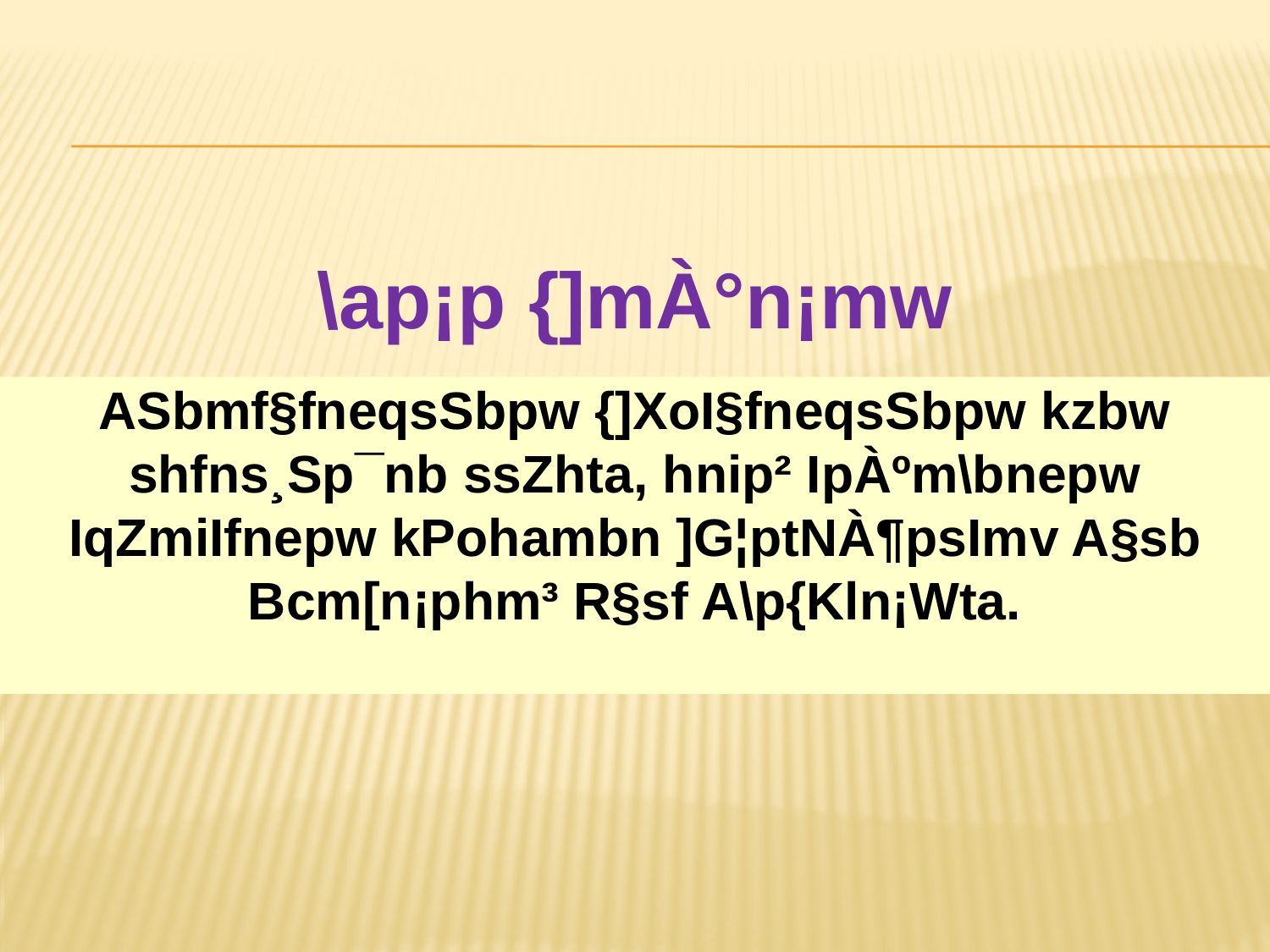

\ap¡p {]mÀ°n¡mw

ASbmf§fneqsSbpw {]XoI§fneqsSbpw kzbw shfns¸Sp¯nb ssZhta, hnip² IpÀºm\bnepw IqZmiIfnepw kPohambn ]G¦ptNÀ¶psIm­v A§sb Bcm[n¡phm³ R§sf A\p{Kln¡Wta.